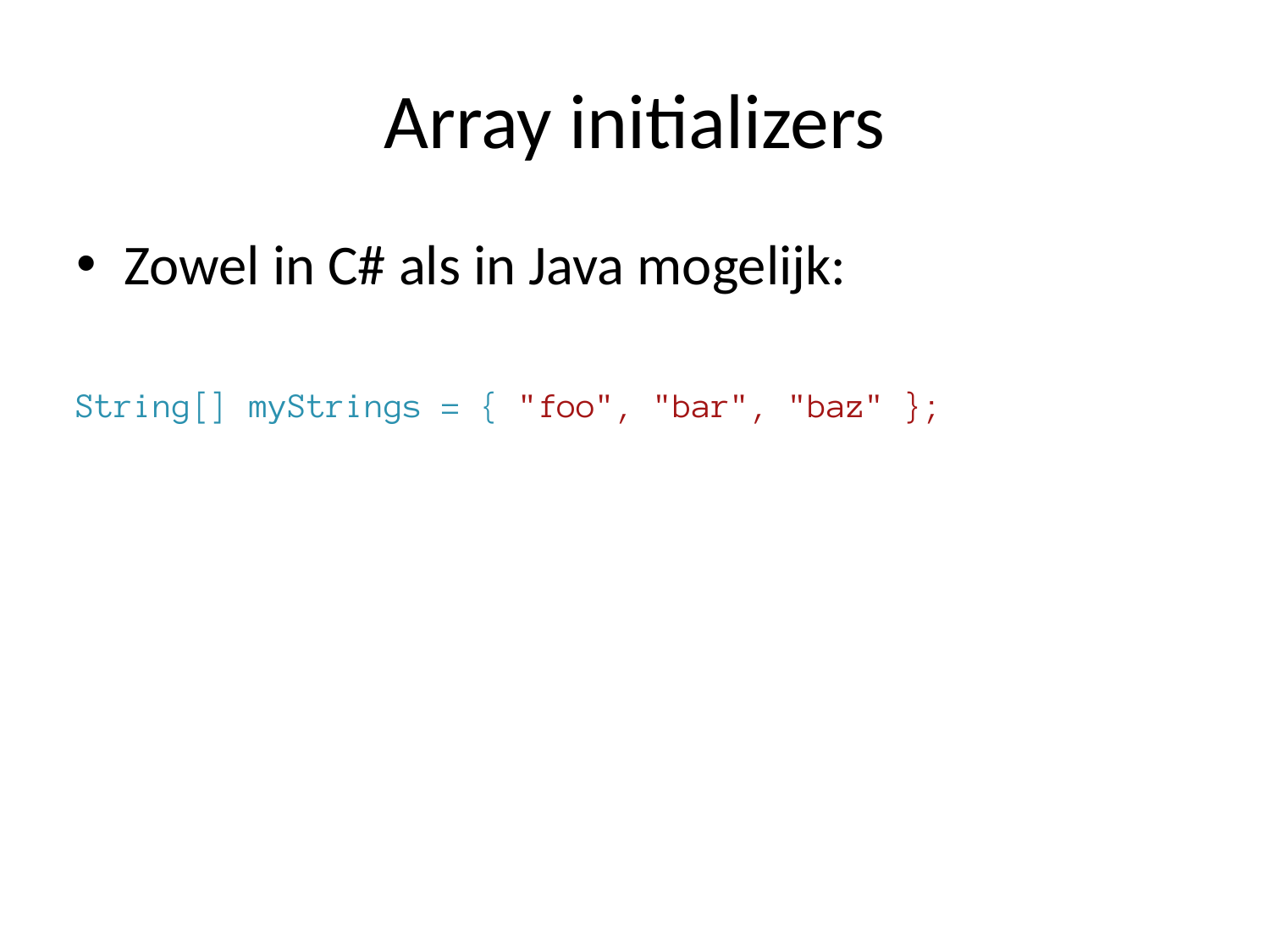

# Array initializers
Zowel in C# als in Java mogelijk:

String[] myStrings = { "foo", "bar", "baz" };